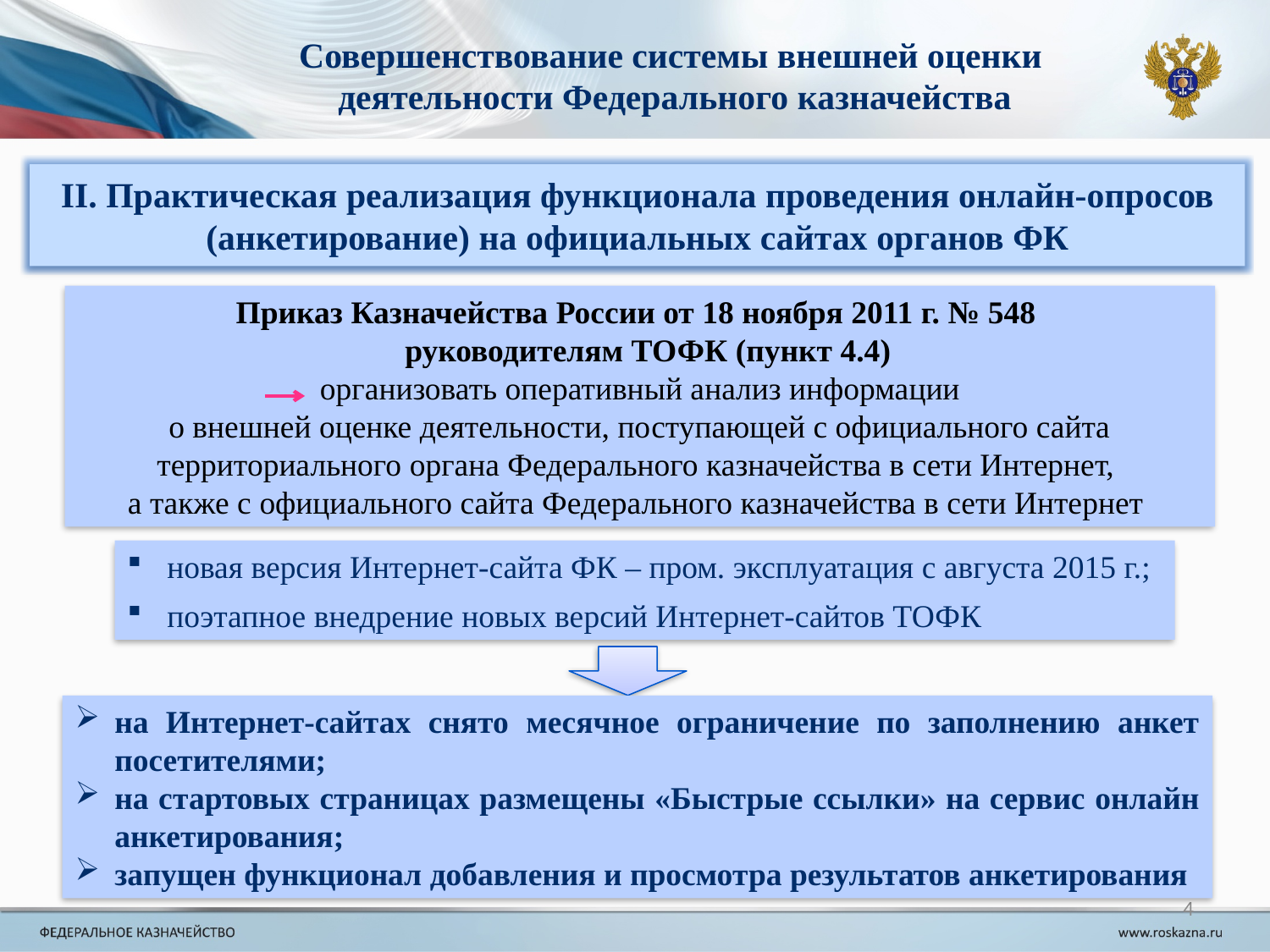

Совершенствование системы внешней оценки
деятельности Федерального казначейства
II. Практическая реализация функционала проведения онлайн-опросов (анкетирование) на официальных сайтах органов ФК
Приказ Казначейства России от 18 ноября 2011 г. № 548
    руководителям ТОФК (пункт 4.4)
организовать оперативный анализ информации
о внешней оценке деятельности, поступающей с официального сайта территориального органа Федерального казначейства в сети Интернет,
а также с официального сайта Федерального казначейства в сети Интернет
новая версия Интернет-сайта ФК – пром. эксплуатация с августа 2015 г.;
поэтапное внедрение новых версий Интернет-сайтов ТОФК

на Интернет-сайтах снято месячное ограничение по заполнению анкет посетителями;
на стартовых страницах размещены «Быстрые ссылки» на сервис онлайн анкетирования;
запущен функционал добавления и просмотра результатов анкетирования
4